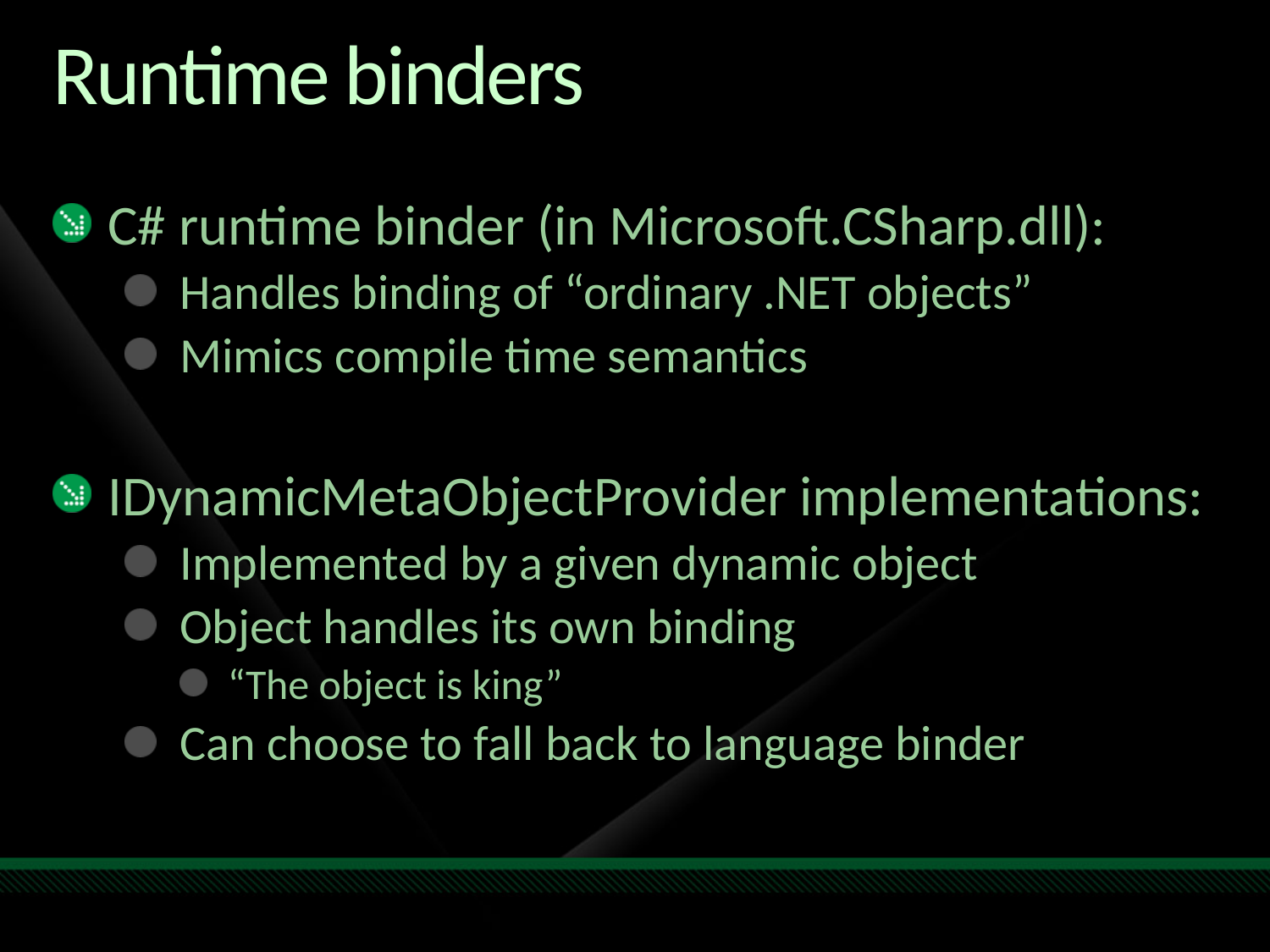

# Runtime binders
C# runtime binder (in Microsoft.CSharp.dll):
Handles binding of “ordinary .NET objects”
Mimics compile time semantics

IDynamicMetaObjectProvider implementations:
Implemented by a given dynamic object
Object handles its own binding
“The object is king”
Can choose to fall back to language binder